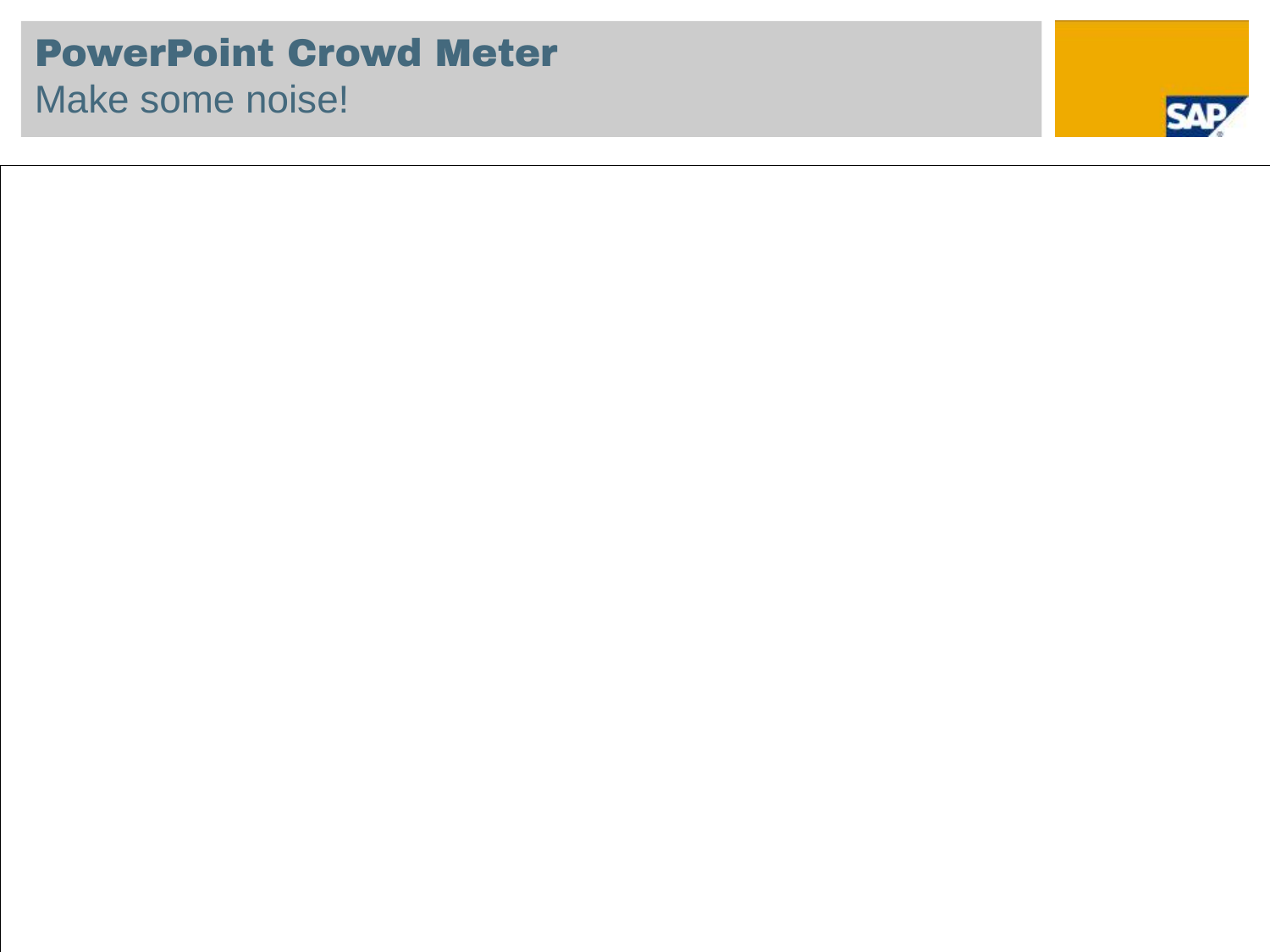

# PowerPoint Crowd Meter Make some noise!

© SAP 2009 / Page 13